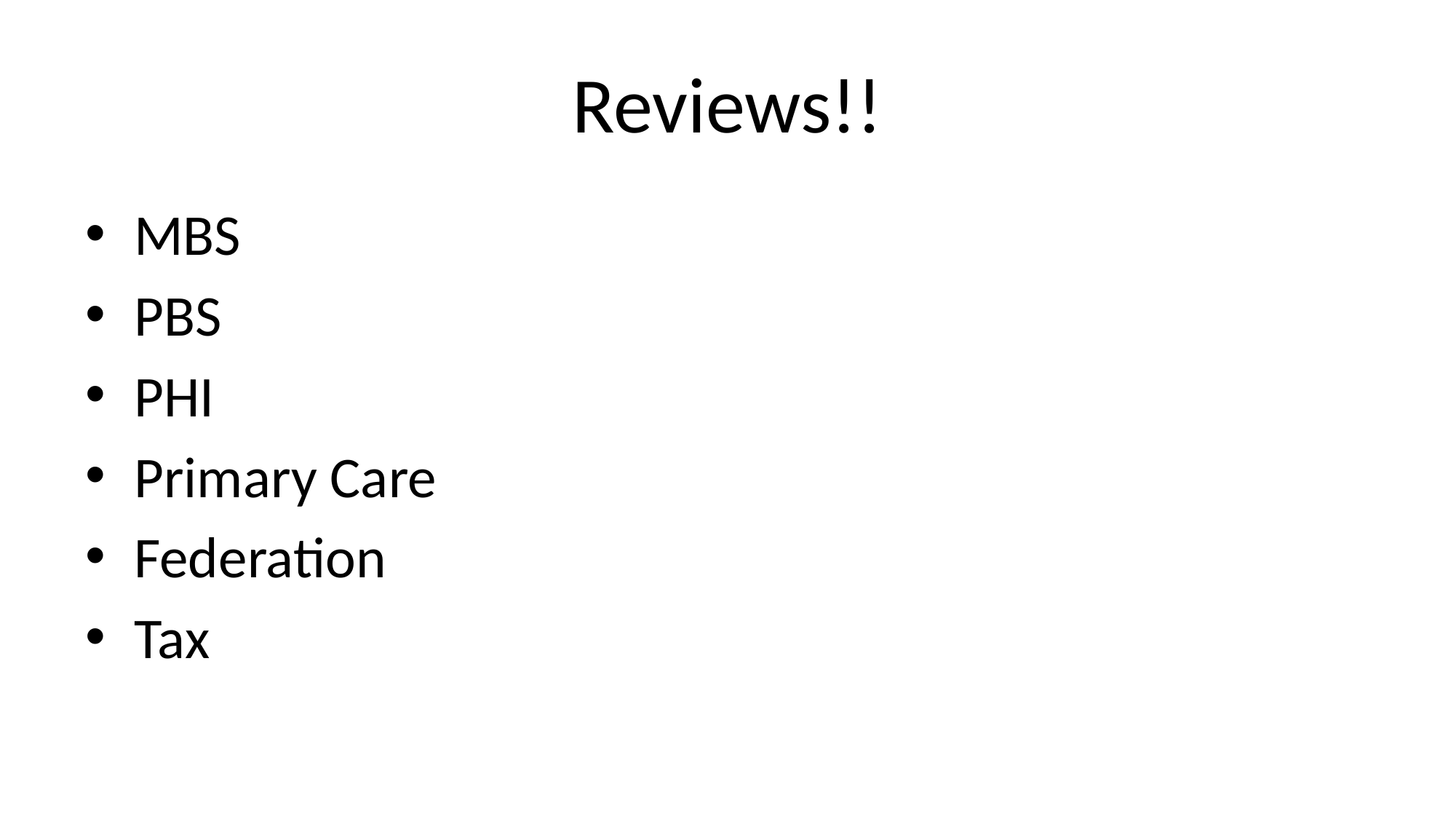

# Reviews!!
MBS
PBS
PHI
Primary Care
Federation
Tax